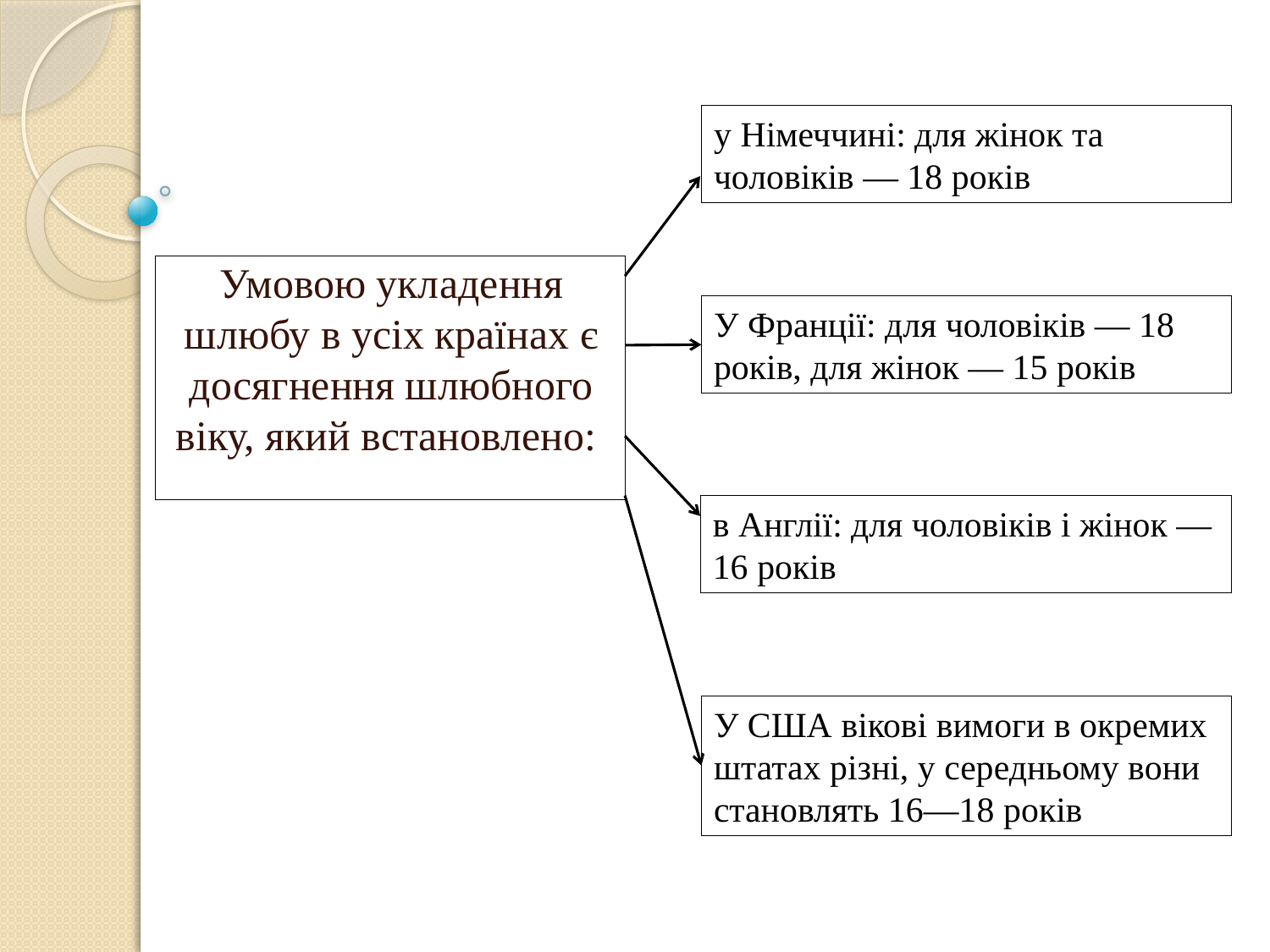

у Німеччині: для жінок та чоловіків — 18 років
Умовою укладення шлюбу в усіх країнах є досягнення шлюбного віку, який встановлено:
У Франції: для чоловіків — 18 років, для жінок — 15 років
в Англії: для чоловіків і жінок — 16 років
У США вікові вимоги в окремих штатах різні, у середньому вони становлять 16—18 років